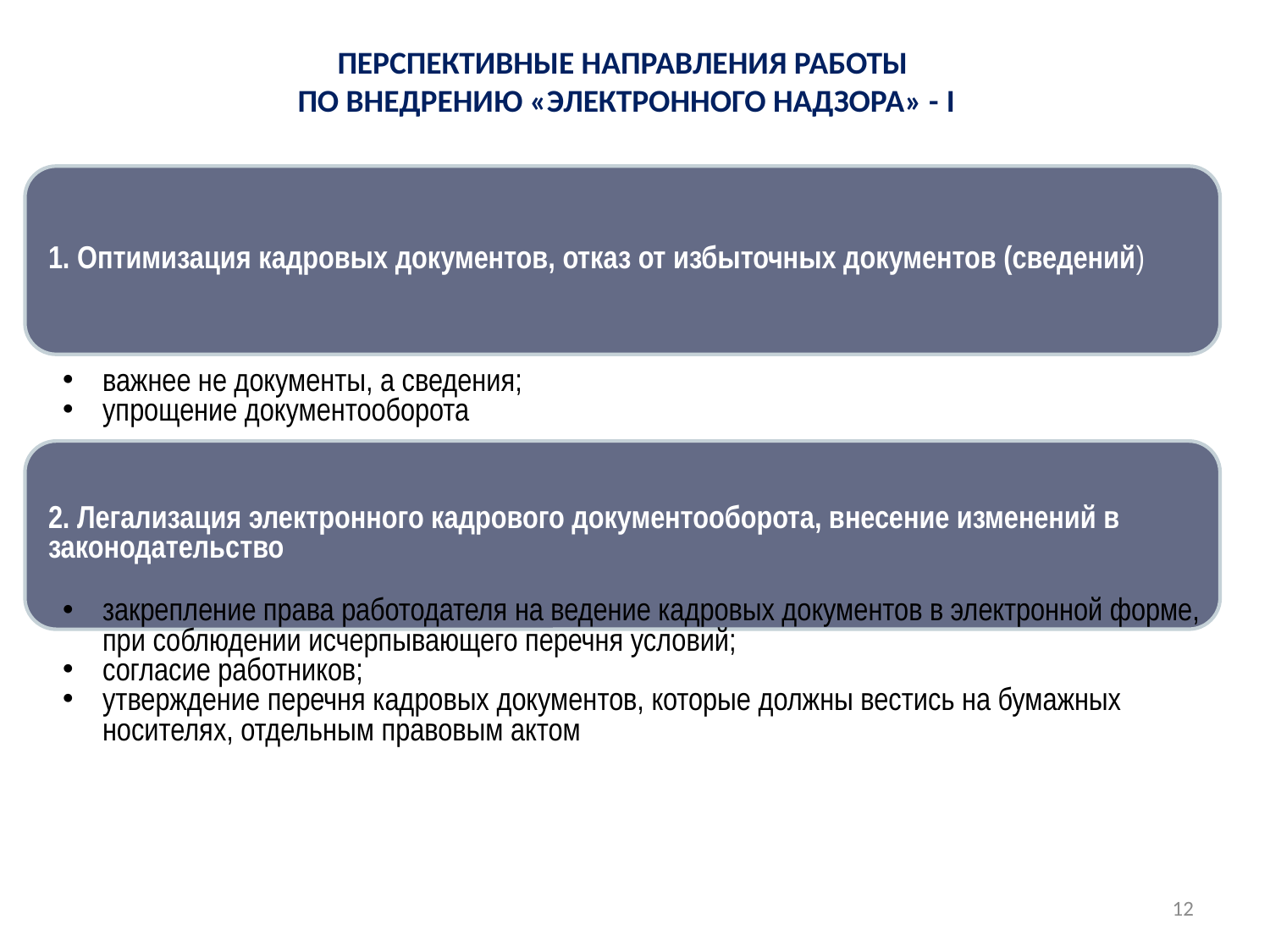

ПЕРСПЕКТИВНЫЕ НАПРАВЛЕНИЯ РАБОТЫ
ПО ВНЕДРЕНИЮ «ЭЛЕКТРОННОГО НАДЗОРА» - I
1. Оптимизация кадровых документов, отказ от избыточных документов (сведений)
важнее не документы, а сведения;
2. Легализация электронного кадрового документооборота, внесение изменений в законодательство
закрепление права работодателя на ведение кадровых документов в электронной форме, при соблюдении исчерпывающего перечня условий;
упрощение документооборота
согласие работников;
утверждение перечня кадровых документов, которые должны вестись на бумажных носителях, отдельным правовым актом
12